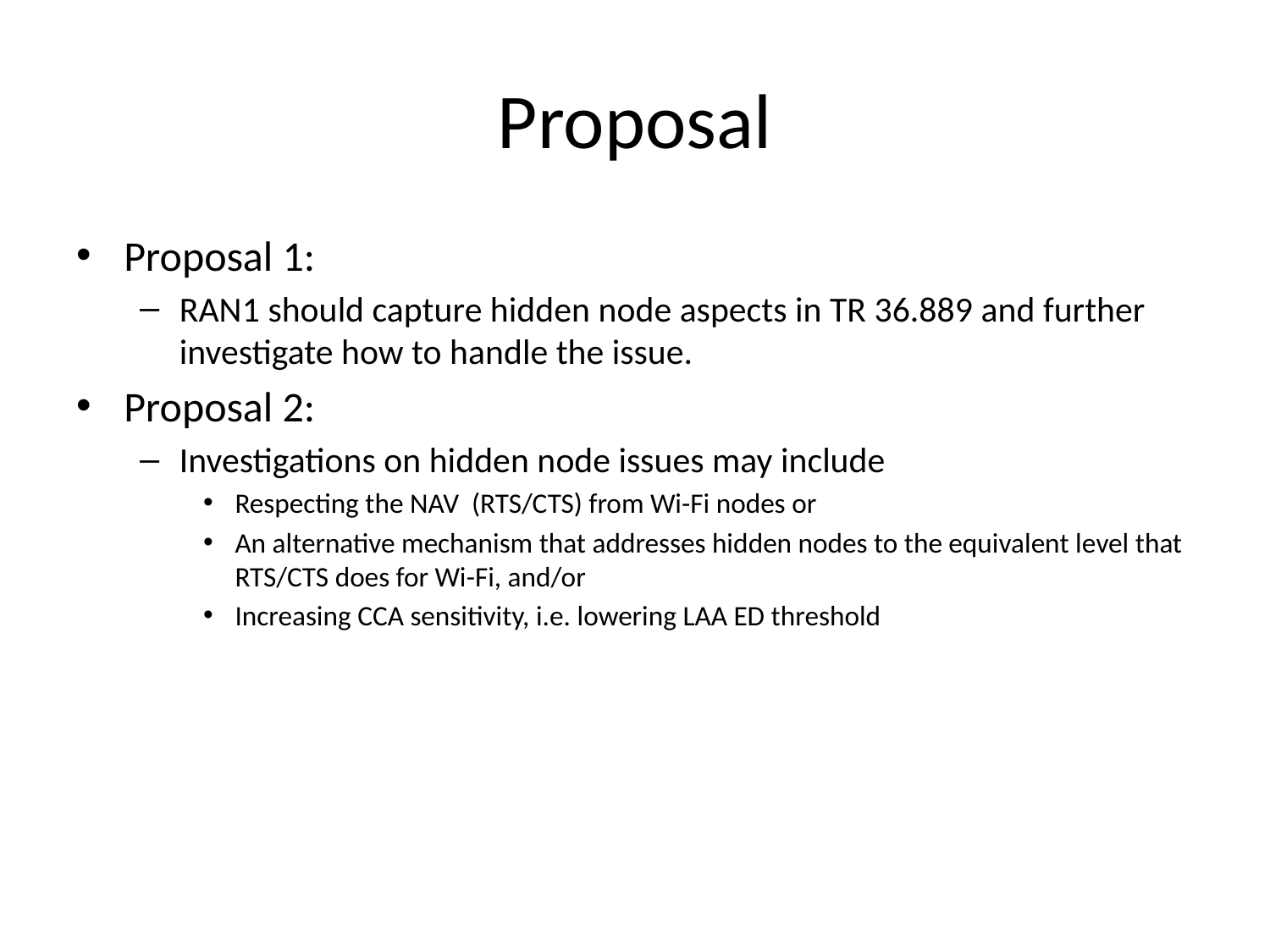

# Proposal
Proposal 1:
RAN1 should capture hidden node aspects in TR 36.889 and further investigate how to handle the issue.
Proposal 2:
Investigations on hidden node issues may include
Respecting the NAV  (RTS/CTS) from Wi-Fi nodes or
An alternative mechanism that addresses hidden nodes to the equivalent level that RTS/CTS does for Wi-Fi, and/or
Increasing CCA sensitivity, i.e. lowering LAA ED threshold